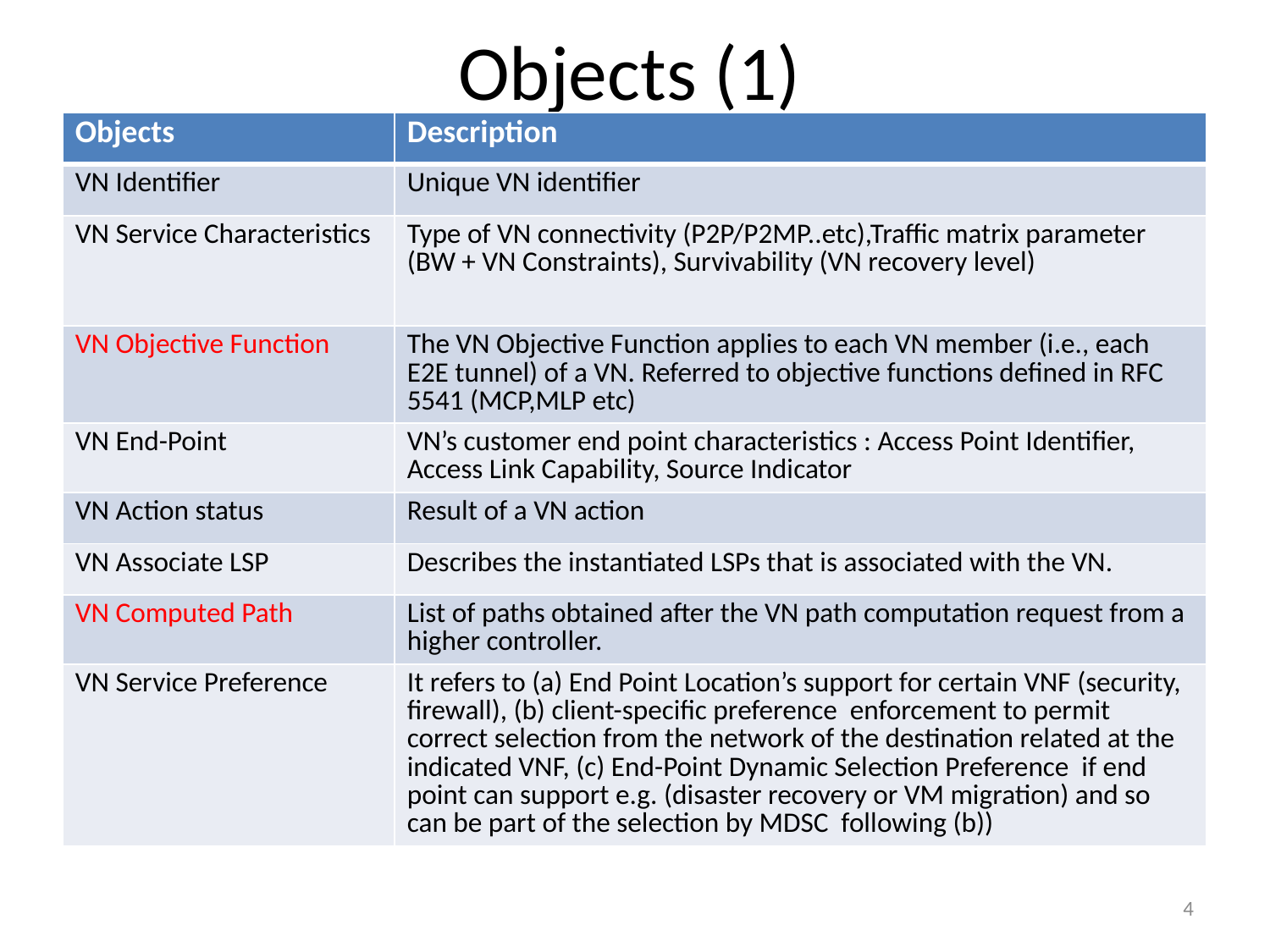

# Objects (1)
| Objects | Description |
| --- | --- |
| VN Identifier | Unique VN identifier |
| VN Service Characteristics | Type of VN connectivity (P2P/P2MP..etc),Traffic matrix parameter (BW + VN Constraints), Survivability (VN recovery level) |
| VN Objective Function | The VN Objective Function applies to each VN member (i.e., each E2E tunnel) of a VN. Referred to objective functions defined in RFC 5541 (MCP,MLP etc) |
| VN End-Point | VN’s customer end point characteristics : Access Point Identifier, Access Link Capability, Source Indicator |
| VN Action status | Result of a VN action |
| VN Associate LSP | Describes the instantiated LSPs that is associated with the VN. |
| VN Computed Path | List of paths obtained after the VN path computation request from a higher controller. |
| VN Service Preference | It refers to (a) End Point Location’s support for certain VNF (security, firewall), (b) client-specific preference enforcement to permit correct selection from the network of the destination related at the indicated VNF, (c) End-Point Dynamic Selection Preference if end point can support e.g. (disaster recovery or VM migration) and so can be part of the selection by MDSC following (b)) |
4